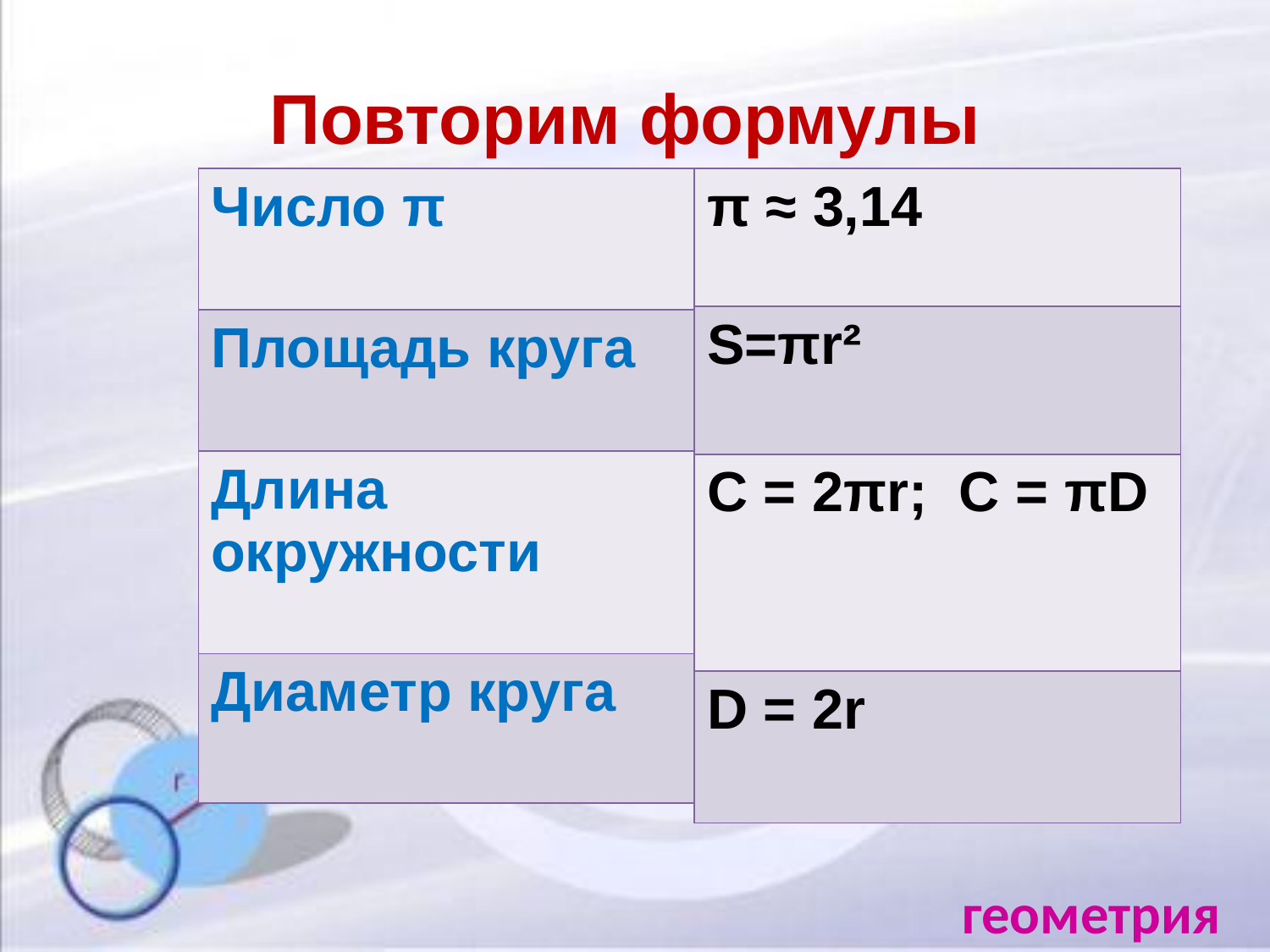

# Повторим формулы
| Число π |
| --- |
| Площадь круга |
| Длина окружности |
| Диаметр круга |
| π ≈ 3,14 |
| --- |
| S=πr² |
| C = 2πr; C = πD |
| D = 2r |

геометрия